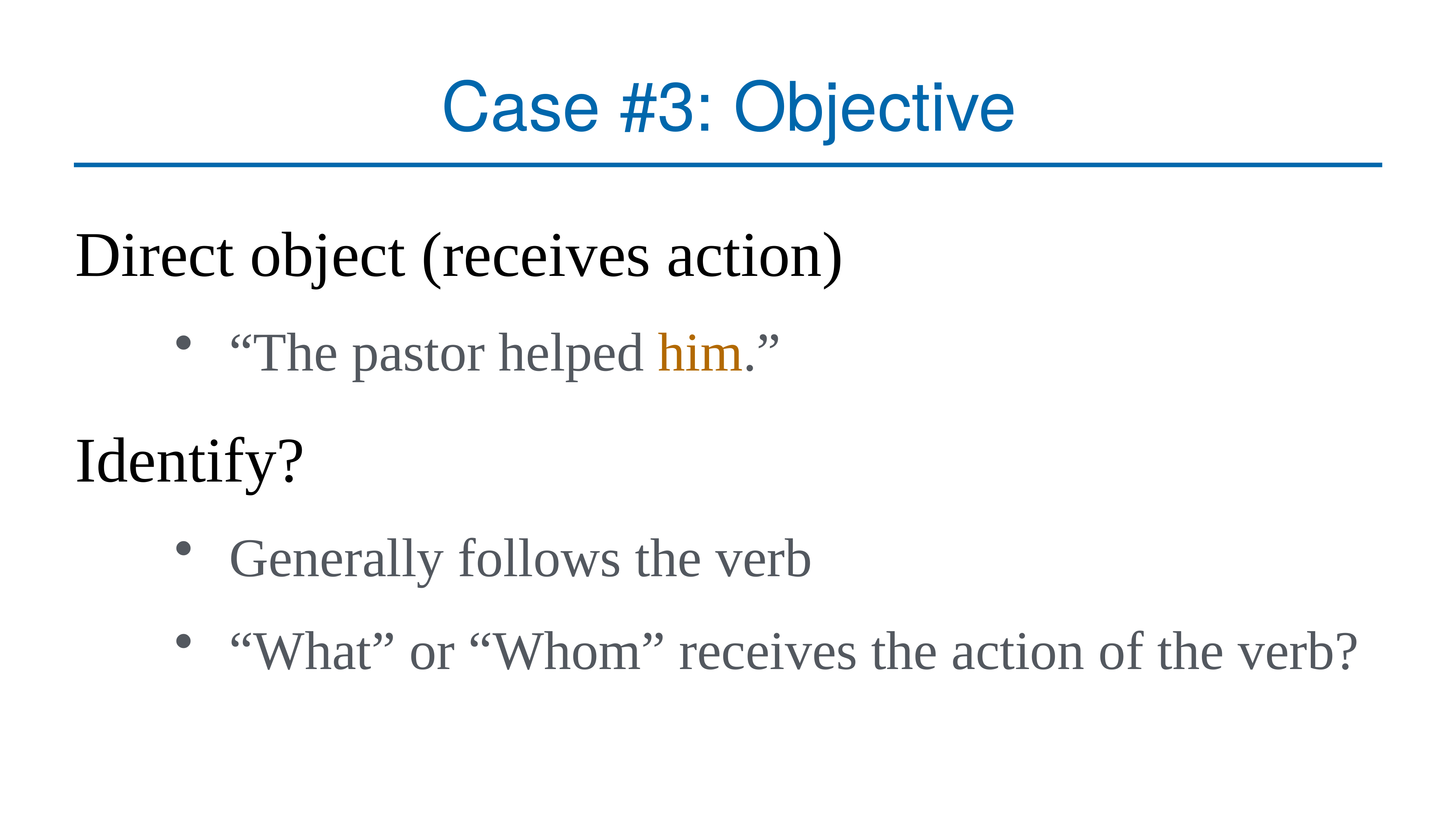

# Case #3: Objective
Direct object (receives action)
“The pastor helped him.”
Identify?
Generally follows the verb
“What” or “Whom” receives the action of the verb?